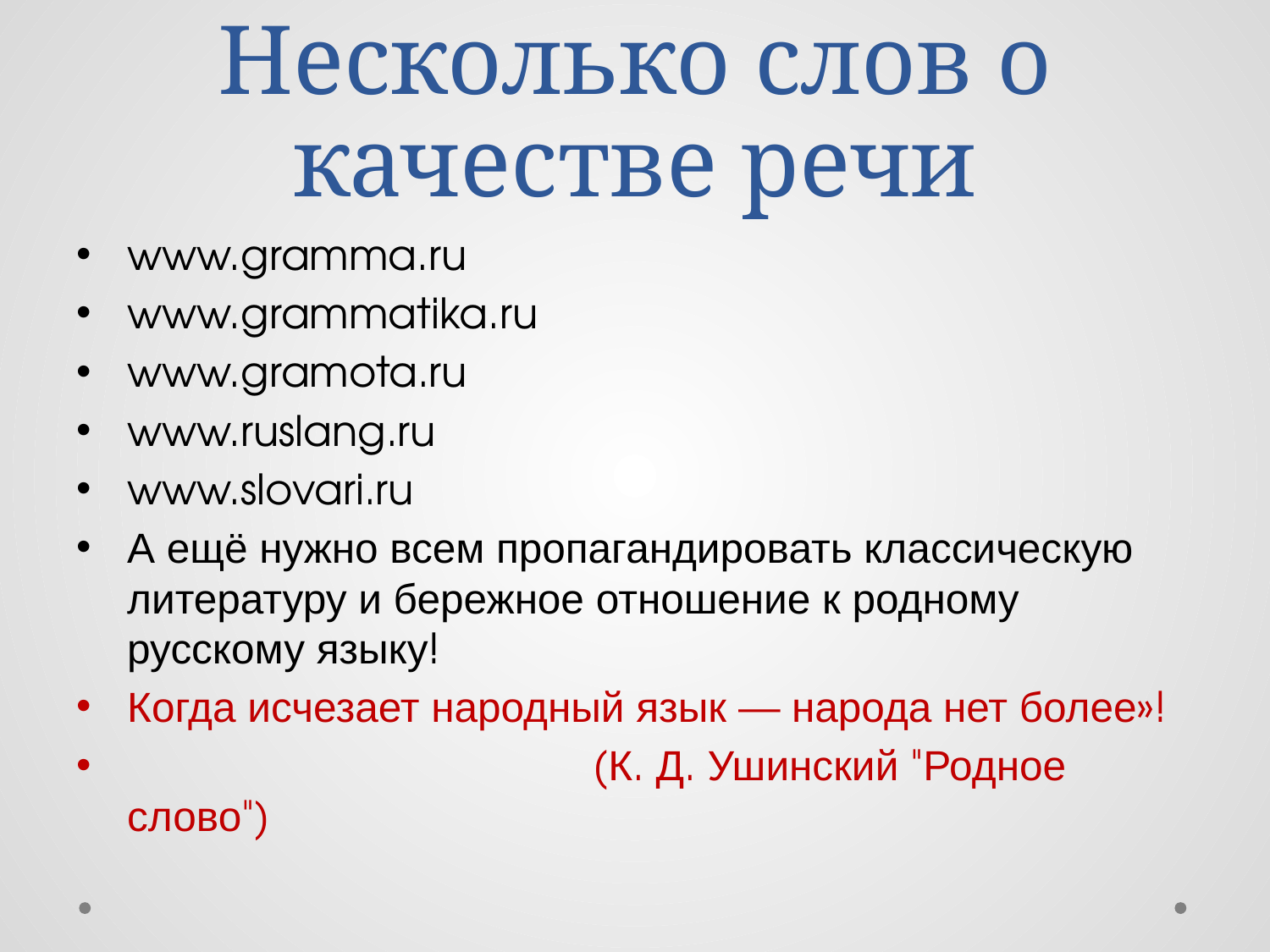

# Несколько слов о качестве речи
www.gramma.ru
www.grammatika.ru
www.gramota.ru
www.ruslang.ru
www.slovari.ru
А ещё нужно всем пропагандировать классическую литературу и бережное отношение к родному русскому языку!
Когда исчезает народный язык — народа нет более»!
                                        (К. Д. Ушинский "Родное слово")